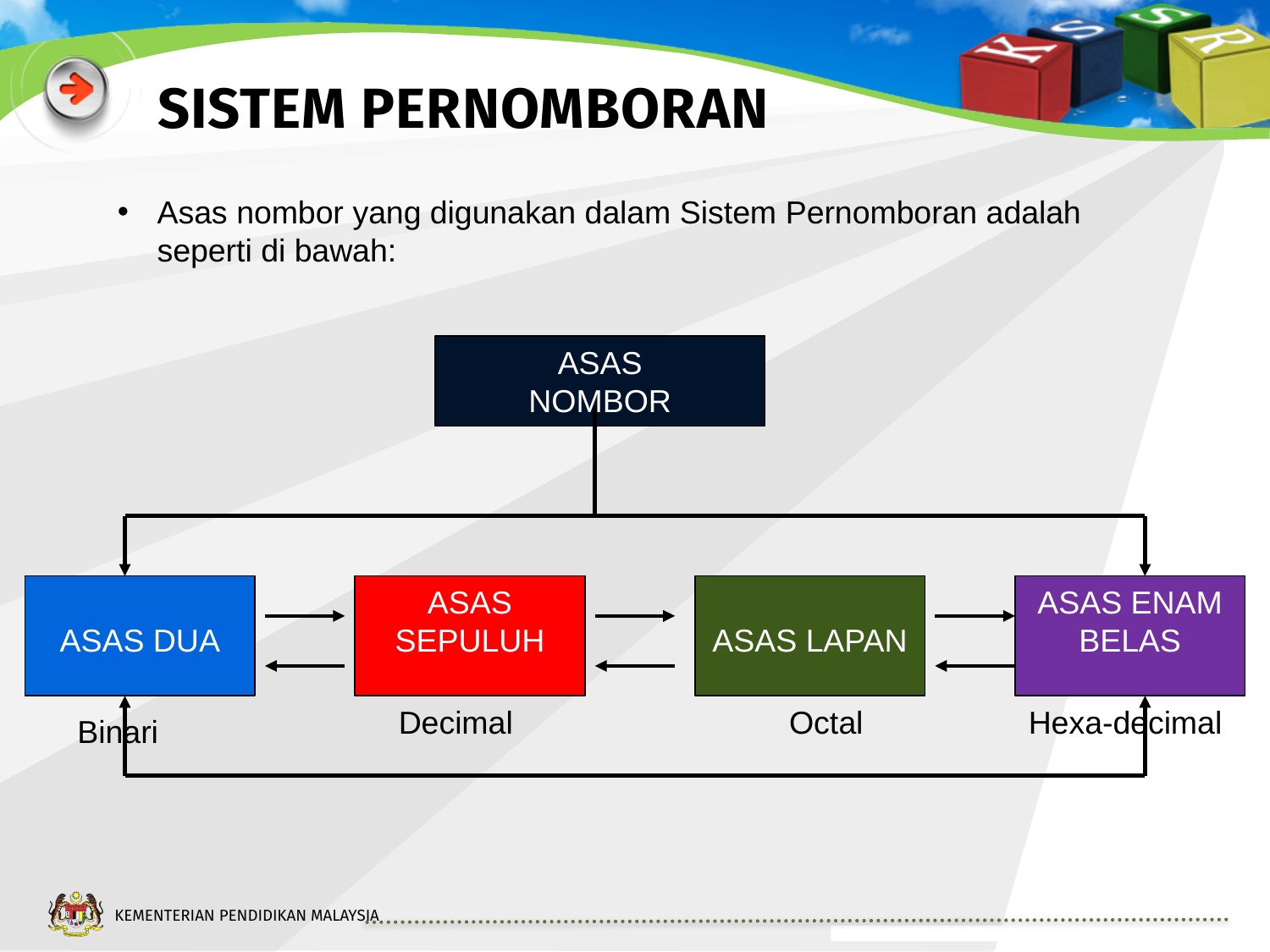

# SISTEM PERNOMBORAN
Asas nombor yang digunakan dalam Sistem Pernomboran adalah seperti di bawah:

ASAS
NOMBOR

ASAS DUA
ASAS SEPULUH

ASAS LAPAN
ASAS ENAM BELAS
Decimal
Octal
Hexa-decimal
Binari